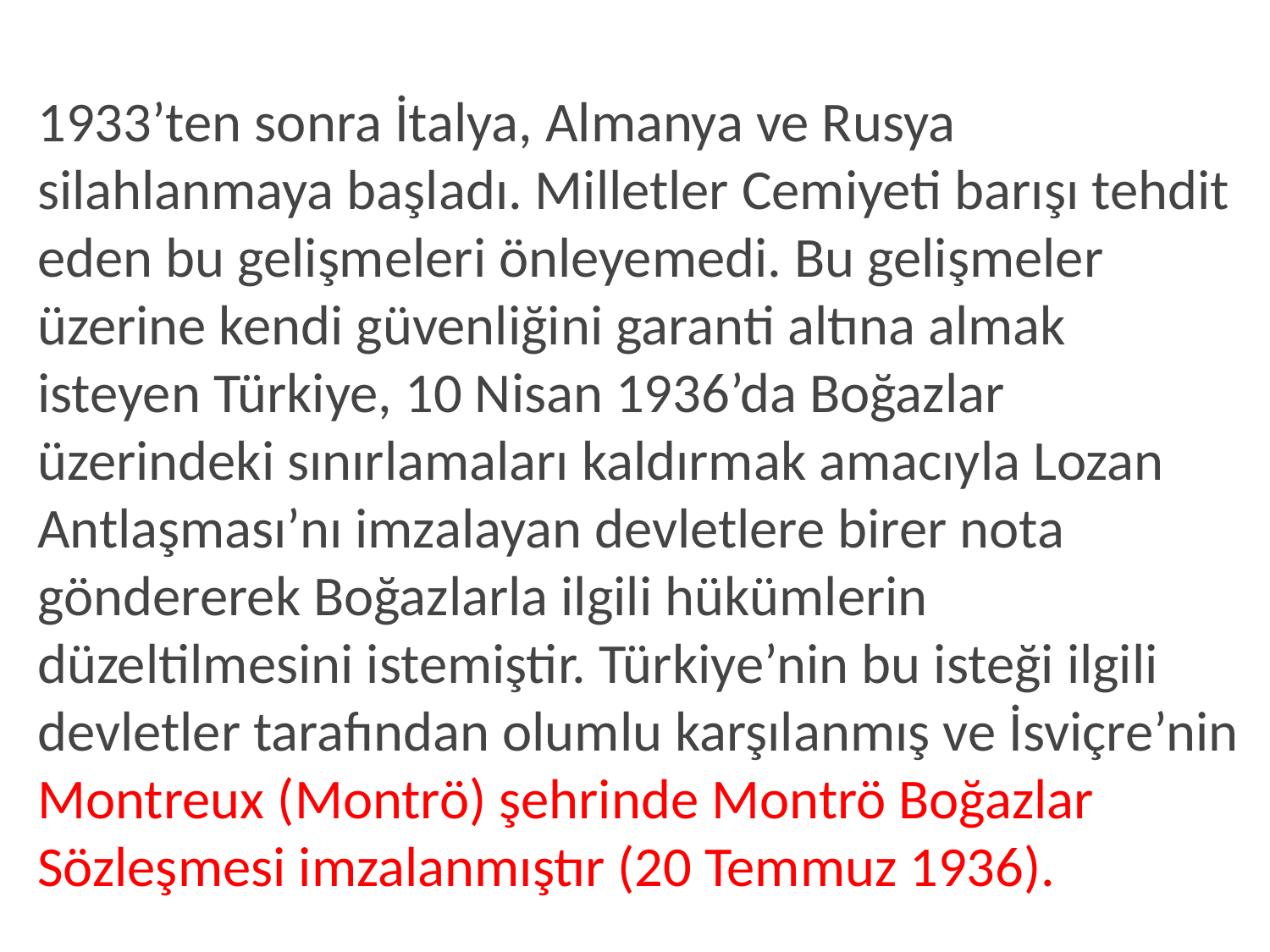

1933’ten sonra İtalya, Almanya ve Rusya silahlanmaya başladı. Milletler Cemiyeti barışı tehdit eden bu gelişmeleri önleyemedi. Bu gelişmeler üzerine kendi güvenliğini garanti altına almak isteyen Türkiye, 10 Nisan 1936’da Boğazlar üzerindeki sınırlamaları kaldırmak amacıyla Lozan Antlaşması’nı imzalayan devletlere birer nota göndererek Boğazlarla ilgili hükümlerin düzeltilmesini istemiştir. Türkiye’nin bu isteği ilgili devletler tarafından olumlu karşılanmış ve İsviçre’nin Montreux (Montrö) şehrinde Montrö Boğazlar Sözleşmesi imzalanmıştır (20 Temmuz 1936).